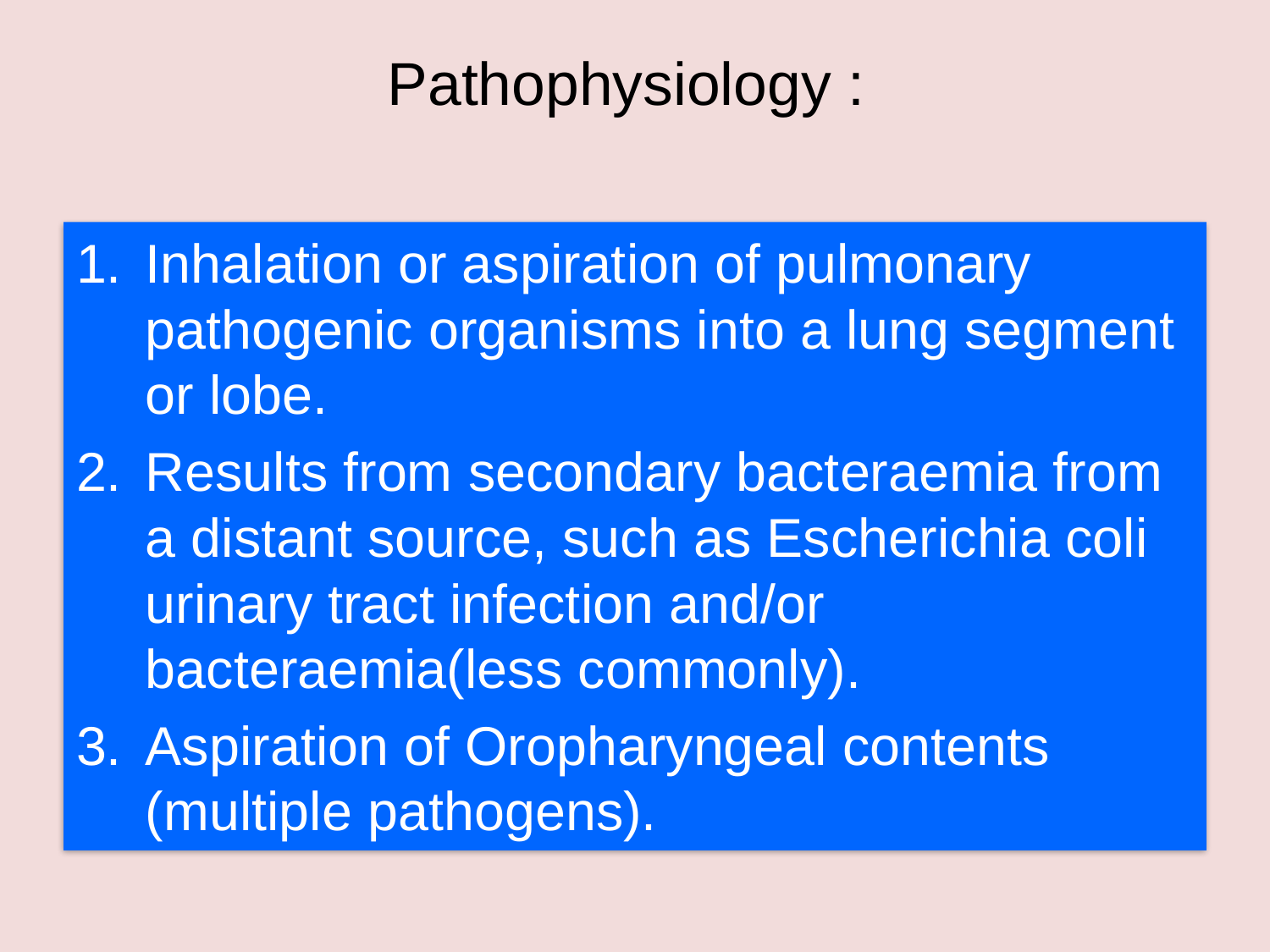

# Pathophysiology :
Inhalation or aspiration of pulmonary pathogenic organisms into a lung segment or lobe.
Results from secondary bacteraemia from a distant source, such as Escherichia coli urinary tract infection and/or bacteraemia(less commonly).
Aspiration of Oropharyngeal contents (multiple pathogens).